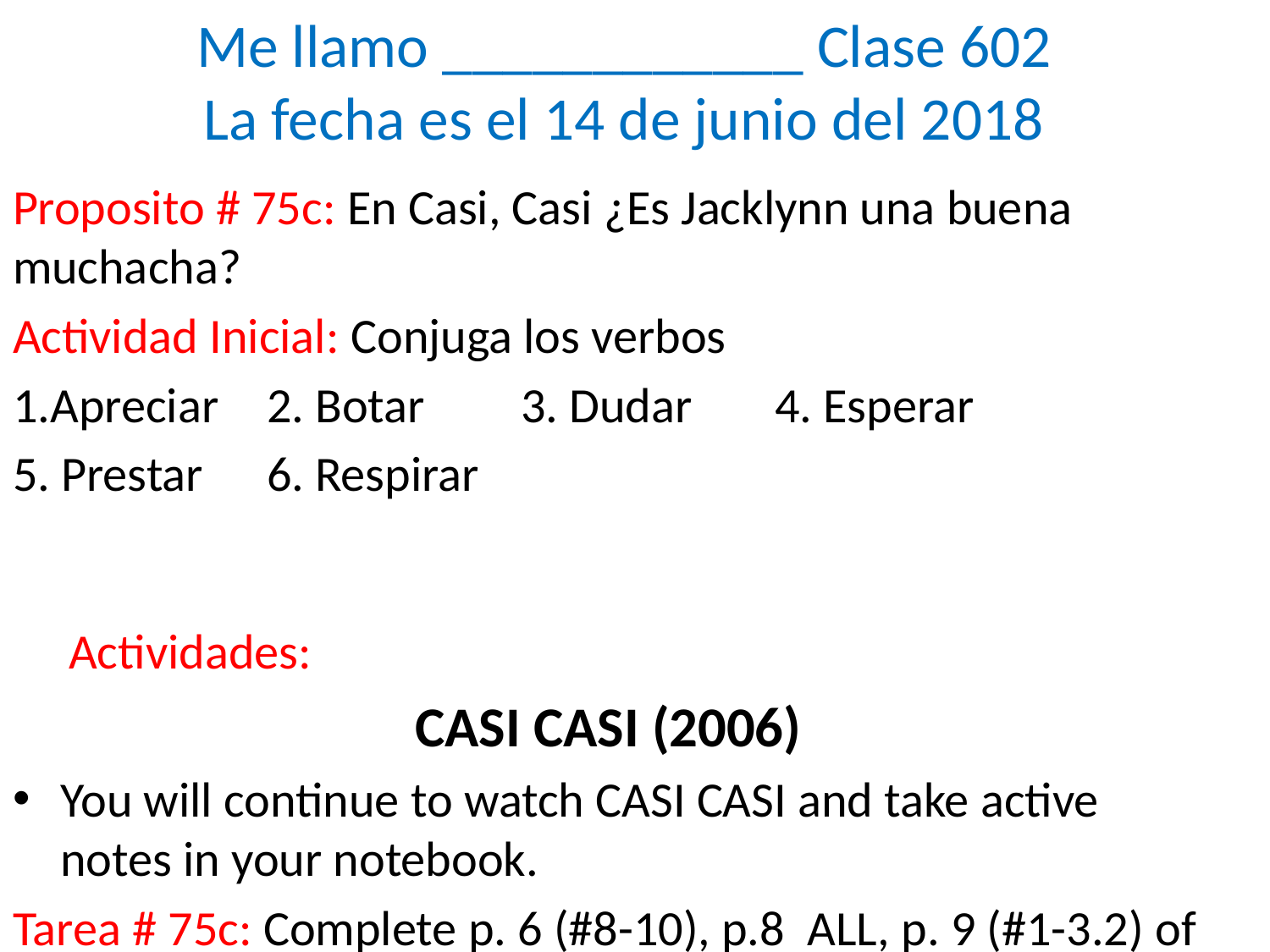

# Me llamo ____________ Clase 602 La fecha es el 14 de junio del 2018
Proposito # 75c: En Casi, Casi ¿Es Jacklynn una buena muchacha?
Actividad Inicial: Conjuga los verbos
1.Apreciar	2. Botar	3. Dudar	4. Esperar
5. Prestar	6. Respirar                                                                                                                                                                                                                                                                                            Actividades:
CASI CASI (2006)
You will continue to watch CASI CASI and take active notes in your notebook.
Tarea # 75c: Complete p. 6 (#8-10), p.8  ALL, p. 9 (#1-3.2) of the CASI CASI Spanish Study Guide.